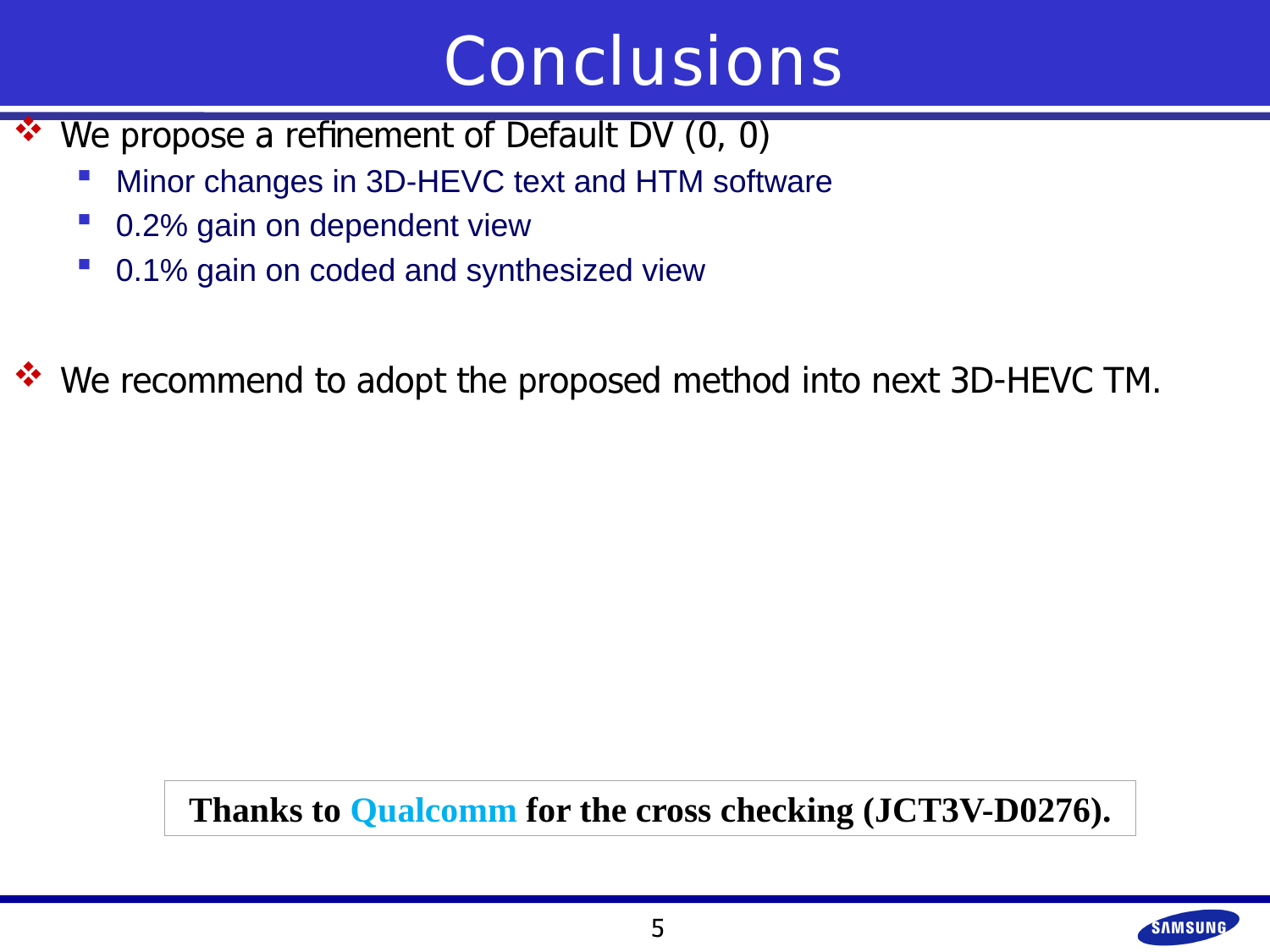

# Conclusions
We propose a refinement of Default DV (0, 0)
Minor changes in 3D-HEVC text and HTM software
0.2% gain on dependent view
0.1% gain on coded and synthesized view

We recommend to adopt the proposed method into next 3D-HEVC TM.

Thanks to Qualcomm for the cross checking (JCT3V-D0276).
5